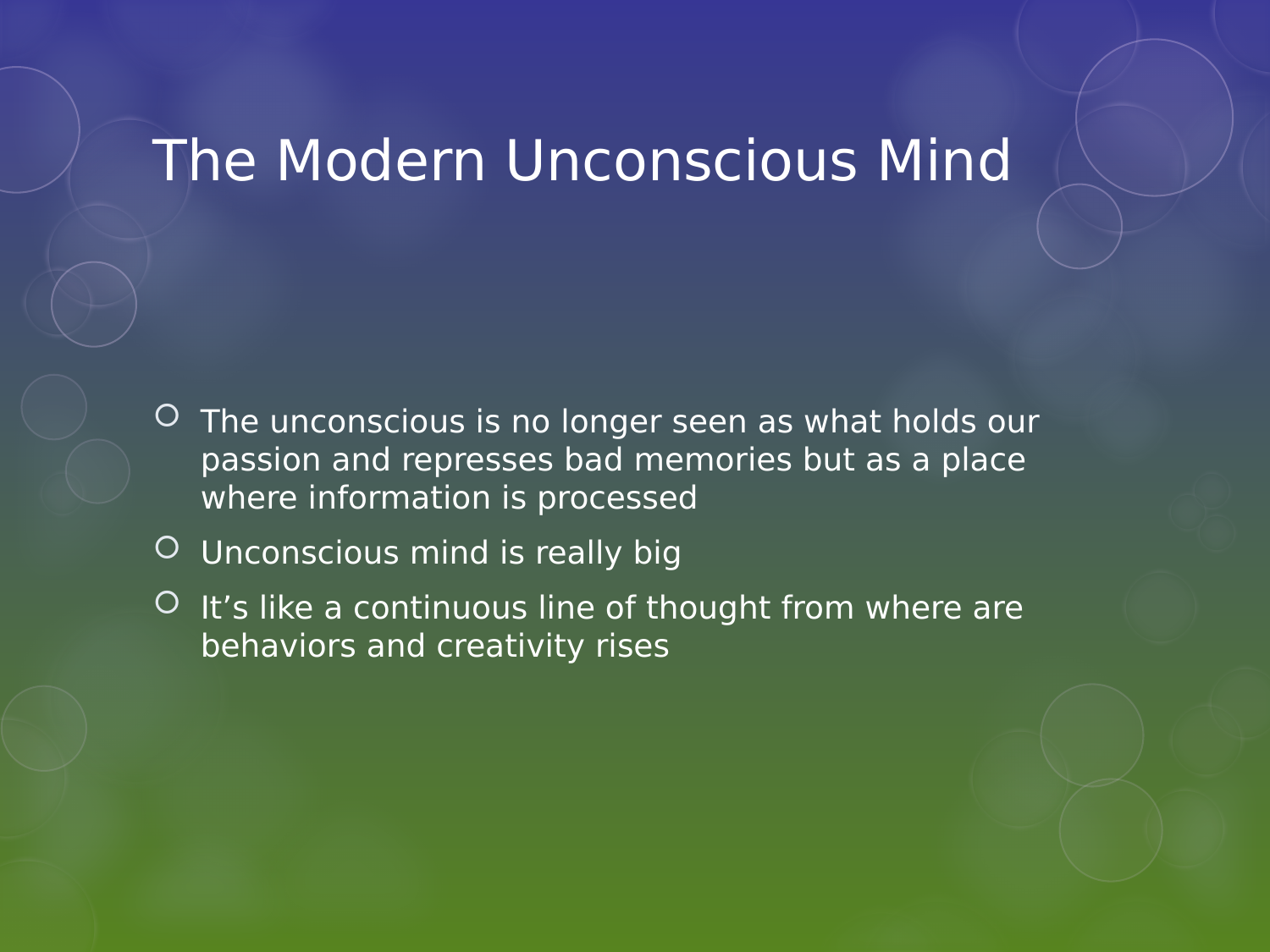

# The Modern Unconscious Mind
The unconscious is no longer seen as what holds our passion and represses bad memories but as a place where information is processed
Unconscious mind is really big
It’s like a continuous line of thought from where are behaviors and creativity rises